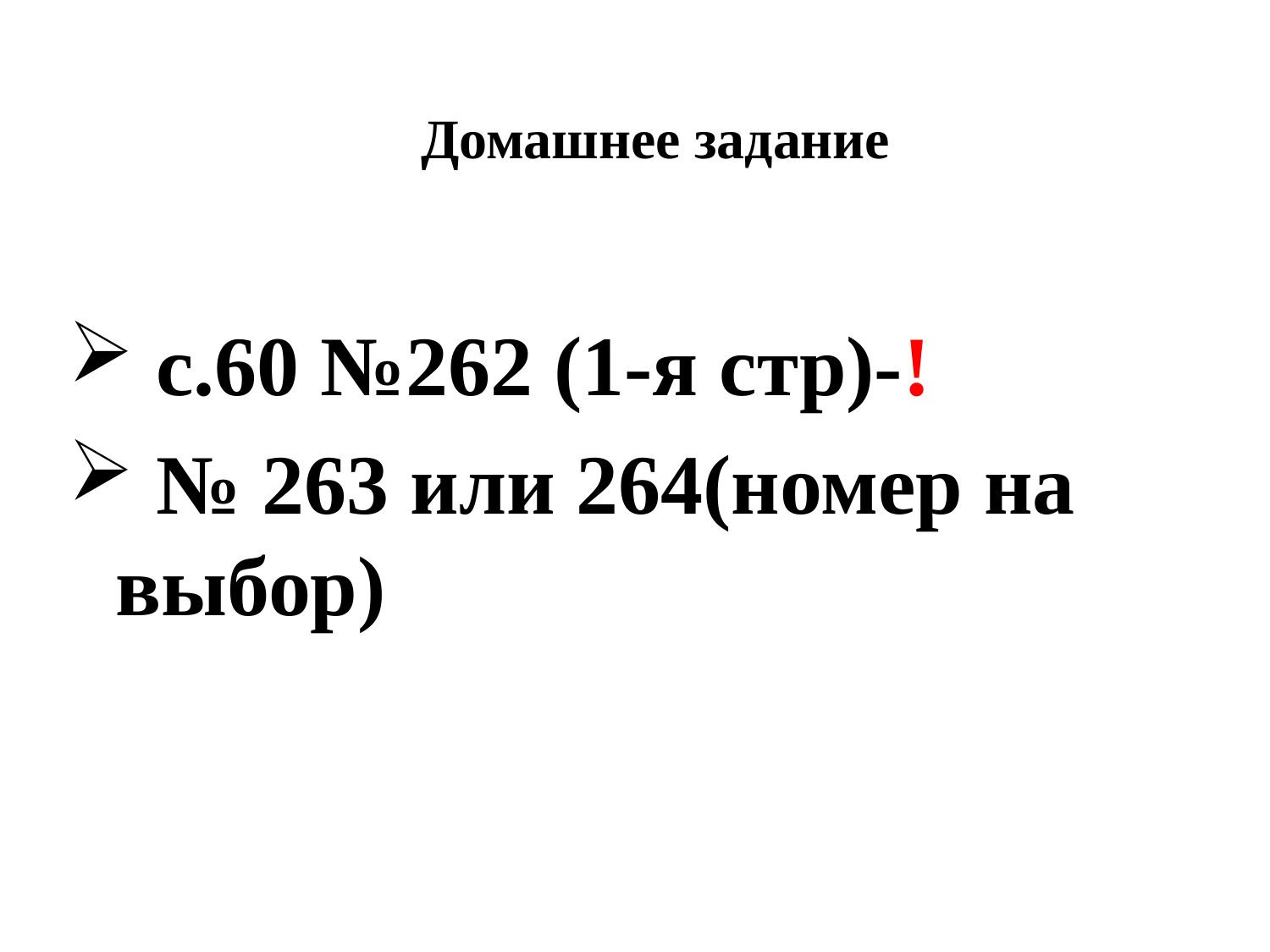

# Домашнее задание

 с.60 №262 (1-я стр)-!
 № 263 или 264(номер на выбор)